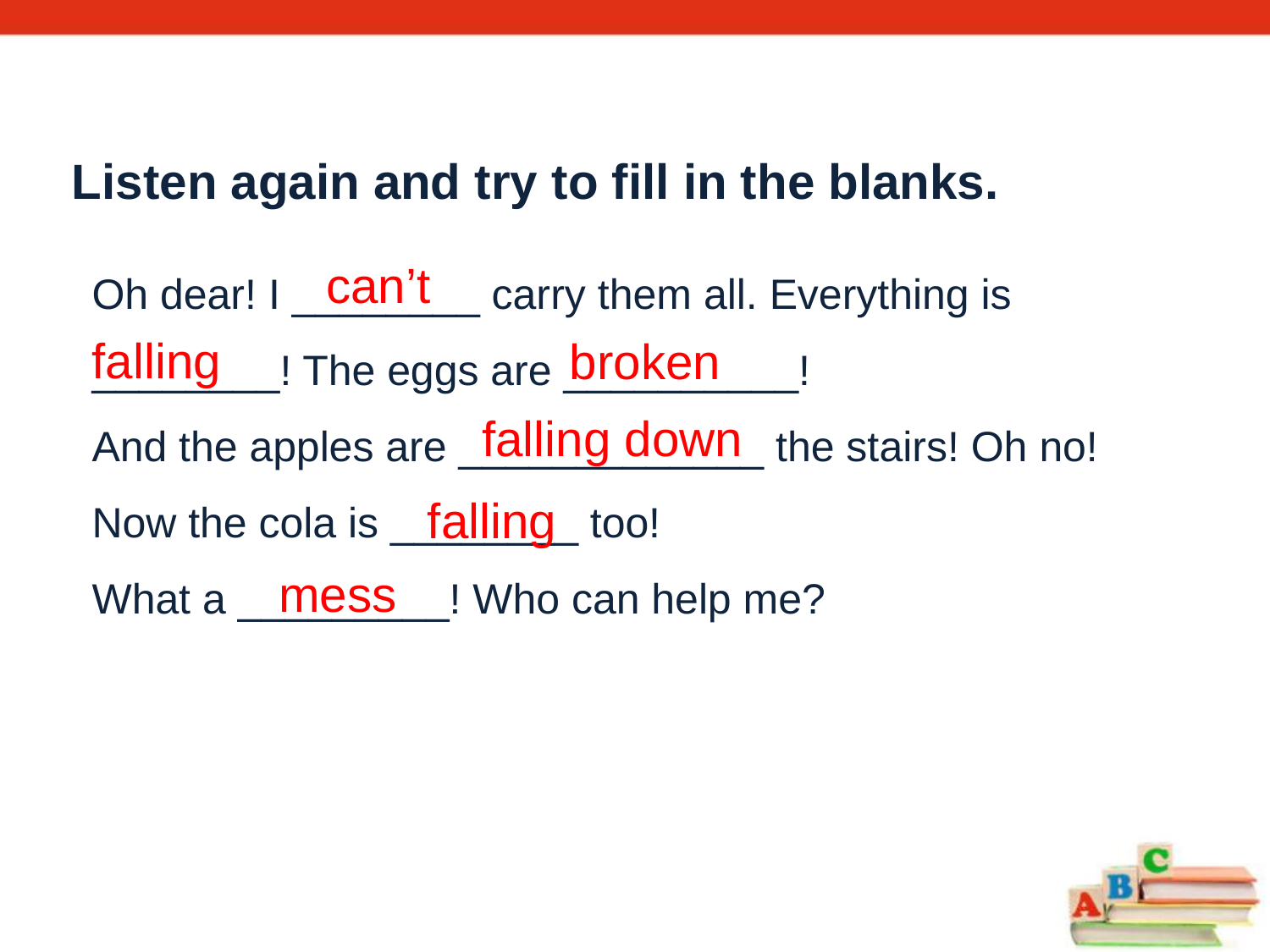

Listen again and try to fill in the blanks.
can’t
Oh dear! I ________ carry them all. Everything is ________! The eggs are __________!
And the apples are _____________ the stairs! Oh no! Now the cola is ________ too!
What a _________! Who can help me?
falling
broken
 falling down
falling
mess